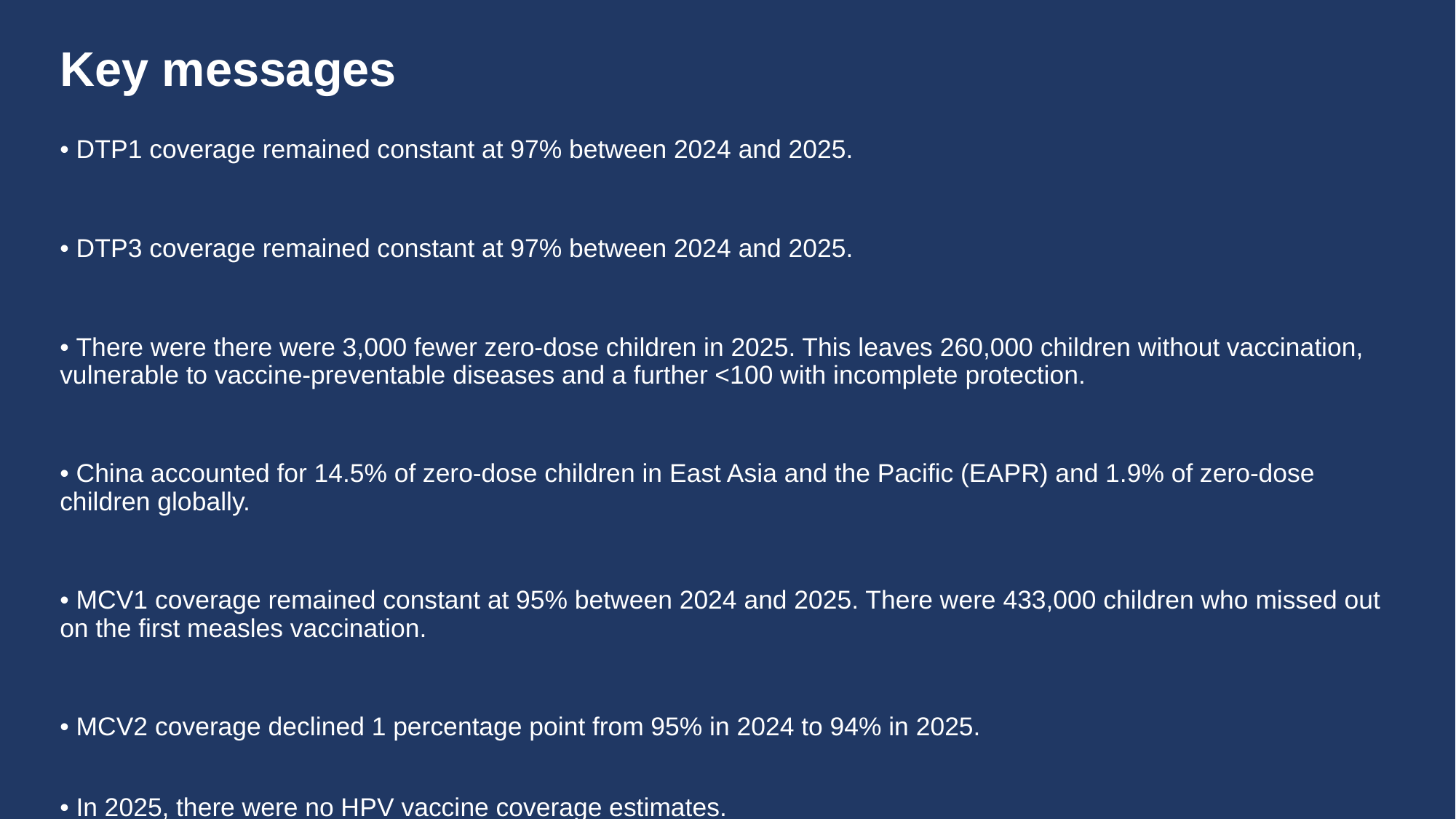

# Key messages
• DTP1 coverage remained constant at 97% between 2024 and 2025.

• DTP3 coverage remained constant at 97% between 2024 and 2025.

• There were there were 3,000 fewer zero-dose children in 2025. This leaves 260,000 children without vaccination, vulnerable to vaccine-preventable diseases and a further <100 with incomplete protection.

• China accounted for 14.5% of zero-dose children in East Asia and the Pacific (EAPR) and 1.9% of zero-dose children globally.

• MCV1 coverage remained constant at 95% between 2024 and 2025. There were 433,000 children who missed out on the first measles vaccination.

• MCV2 coverage declined 1 percentage point from 95% in 2024 to 94% in 2025.

• In 2025, there were no HPV vaccine coverage estimates.